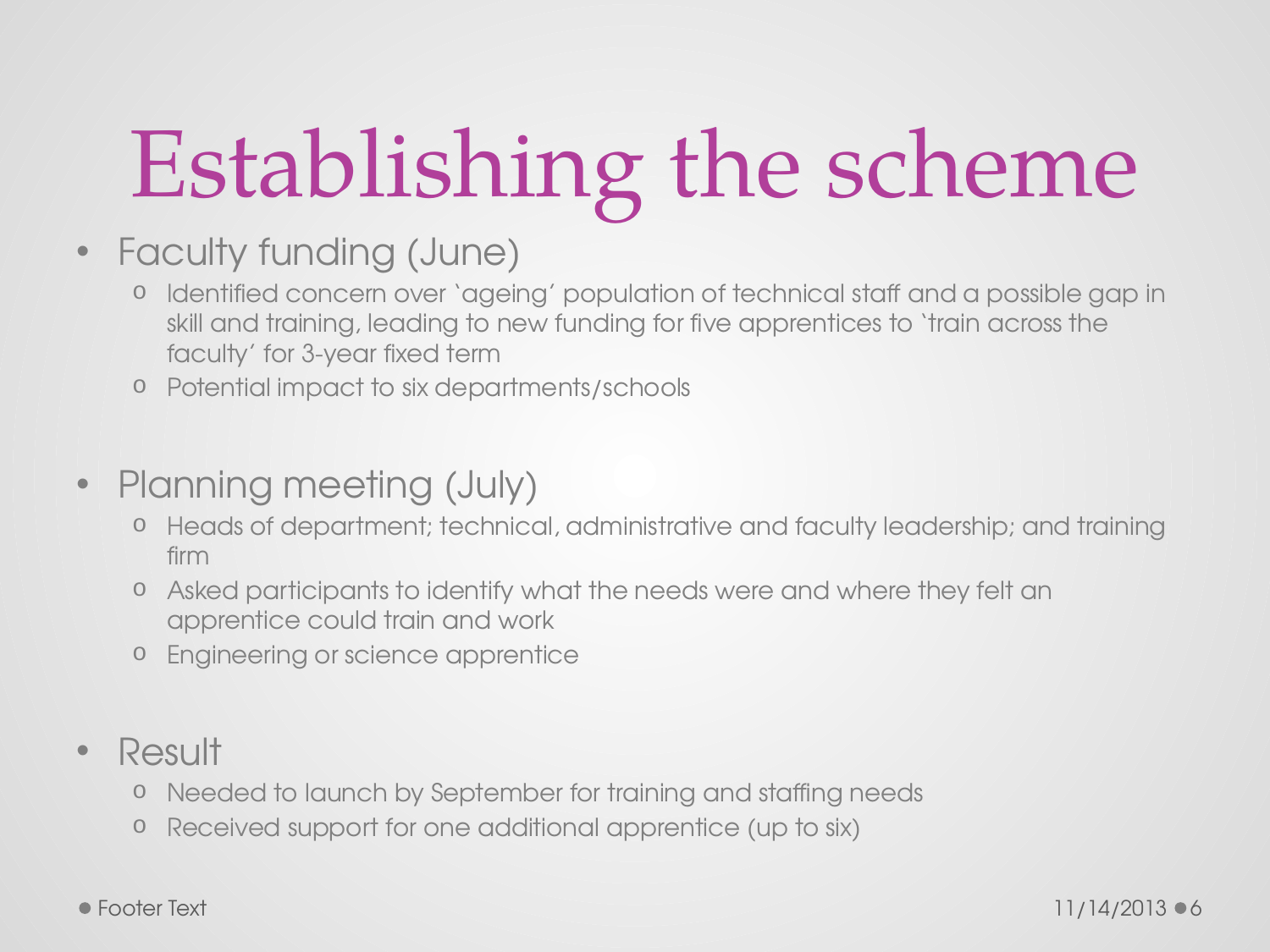

# Establishing the scheme
Faculty funding (June)
Identified concern over ‘ageing’ population of technical staff and a possible gap in skill and training, leading to new funding for five apprentices to ‘train across the faculty’ for 3-year fixed term
Potential impact to six departments/schools

Planning meeting (July)
Heads of department; technical, administrative and faculty leadership; and training firm
Asked participants to identify what the needs were and where they felt an apprentice could train and work
Engineering or science apprentice

Result
Needed to launch by September for training and staffing needs
Received support for one additional apprentice (up to six)

Footer Text
11/14/2013
6